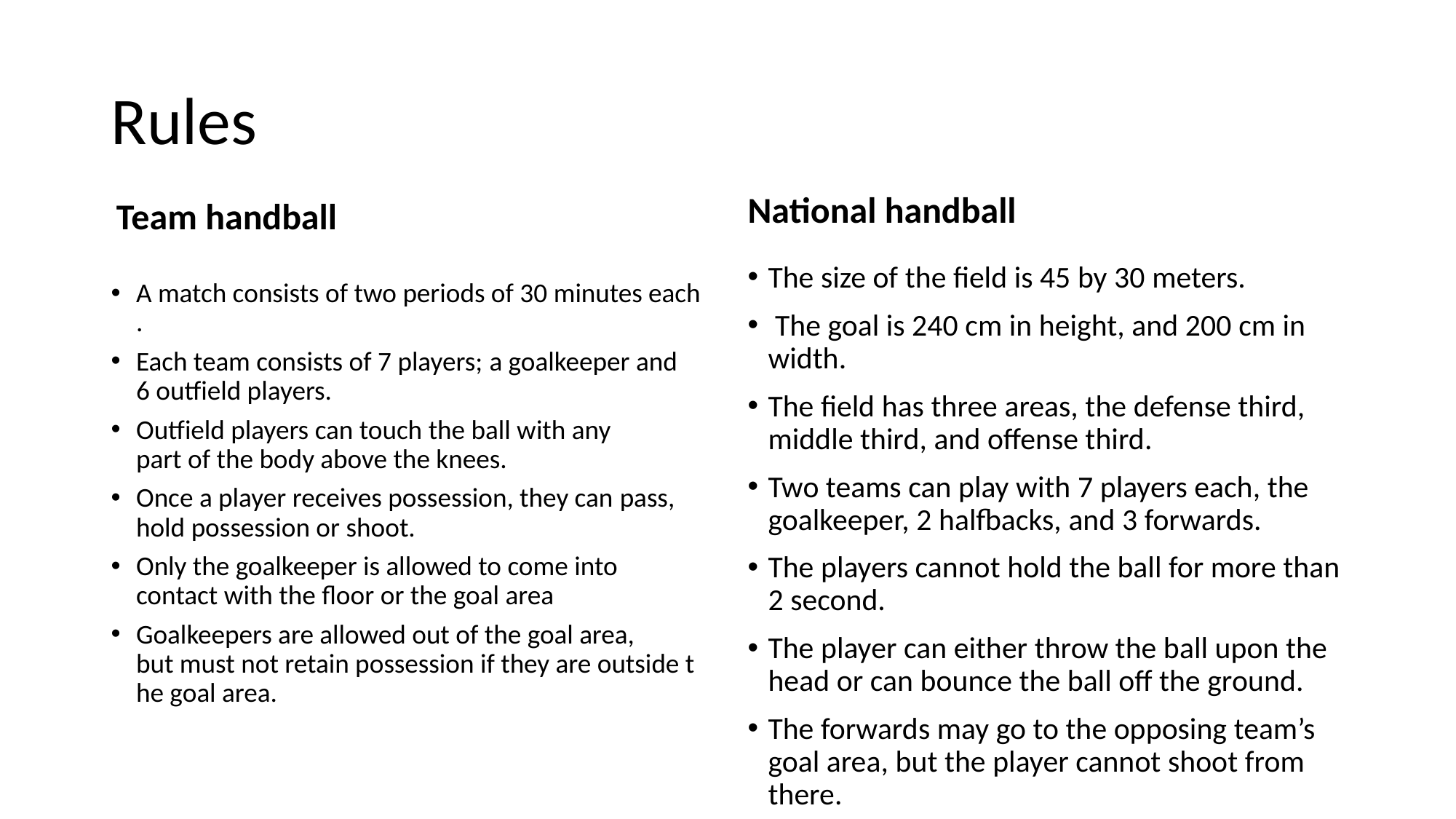

# Rules
National handball
Team handball
The size of the field is 45 by 30 meters.
 The goal is 240 cm in height, and 200 cm in width.
The field has three areas, the defense third, middle third, and offense third.
Two teams can play with 7 players each, the goalkeeper, 2 halfbacks, and 3 forwards.
The players cannot hold the ball for more than 2 second.
The player can either throw the ball upon the head or can bounce the ball off the ground.
The forwards may go to the opposing team’s goal area, but the player cannot shoot from there.

A match consists of two periods of 30 minutes each.
Each team consists of 7 players; a goalkeeper and 6 outfield players.
Outfield players can touch the ball with any part of the body above the knees.
Once a player receives possession, they can pass, hold possession or shoot.
Only the goalkeeper is allowed to come into contact with the floor or the goal area
Goalkeepers are allowed out of the goal area, but must not retain possession if they are outside the goal area.